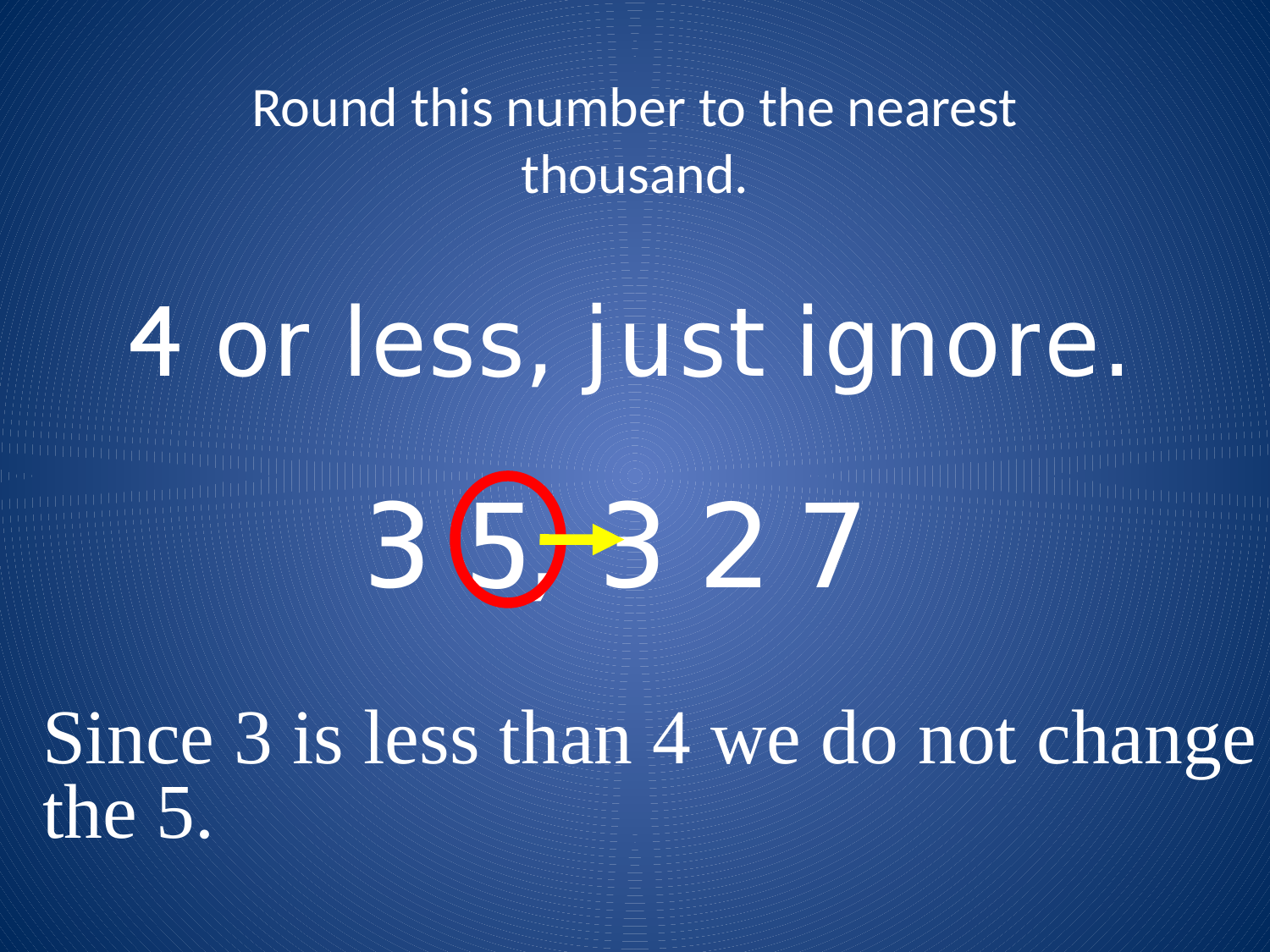

# Round this number to the nearest thousand.
4 or less, just ignore.

 3 5, 3 2 7

Since 3 is less than 4 we do not change
the 5.